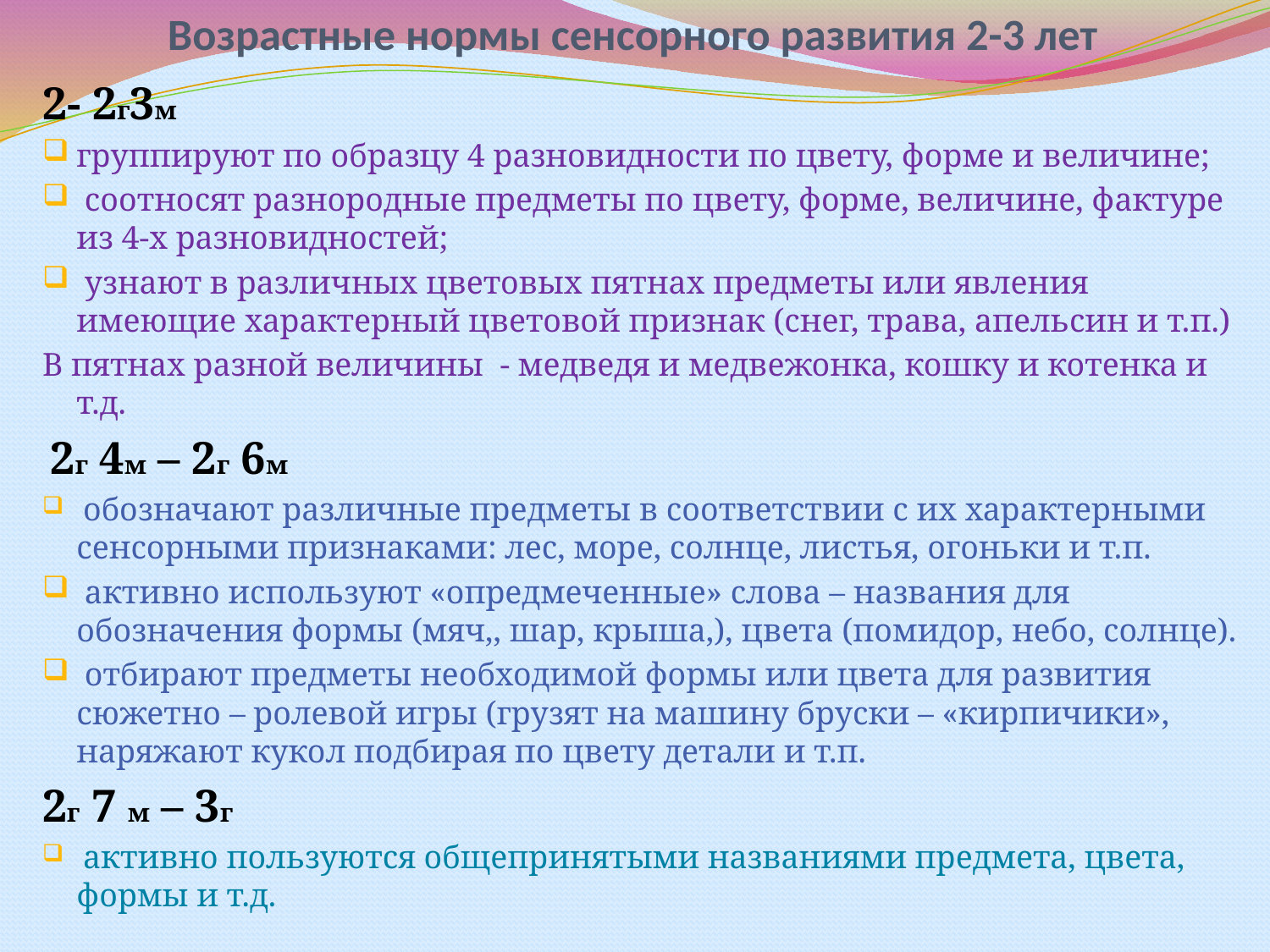

# Возрастные нормы сенсорного развития 2-3 лет
2- 2г3м
группируют по образцу 4 разновидности по цвету, форме и величине;
 соотносят разнородные предметы по цвету, форме, величине, фактуре из 4-х разновидностей;
 узнают в различных цветовых пятнах предметы или явления имеющие характерный цветовой признак (снег, трава, апельсин и т.п.)
В пятнах разной величины  - медведя и медвежонка, кошку и котенка и т.д.
 2г 4м – 2г 6м
 обозначают различные предметы в соответствии с их характерными сенсорными признаками: лес, море, солнце, листья, огоньки и т.п.
 активно используют «опредмеченные» слова – названия для обозначения формы (мяч,, шар, крыша,), цвета (помидор, небо, солнце).
 отбирают предметы необходимой формы или цвета для развития сюжетно – ролевой игры (грузят на машину бруски – «кирпичики», наряжают кукол подбирая по цвету детали и т.п.
2г 7 м – 3г
 активно пользуются общепринятыми названиями предмета, цвета, формы и т.д.